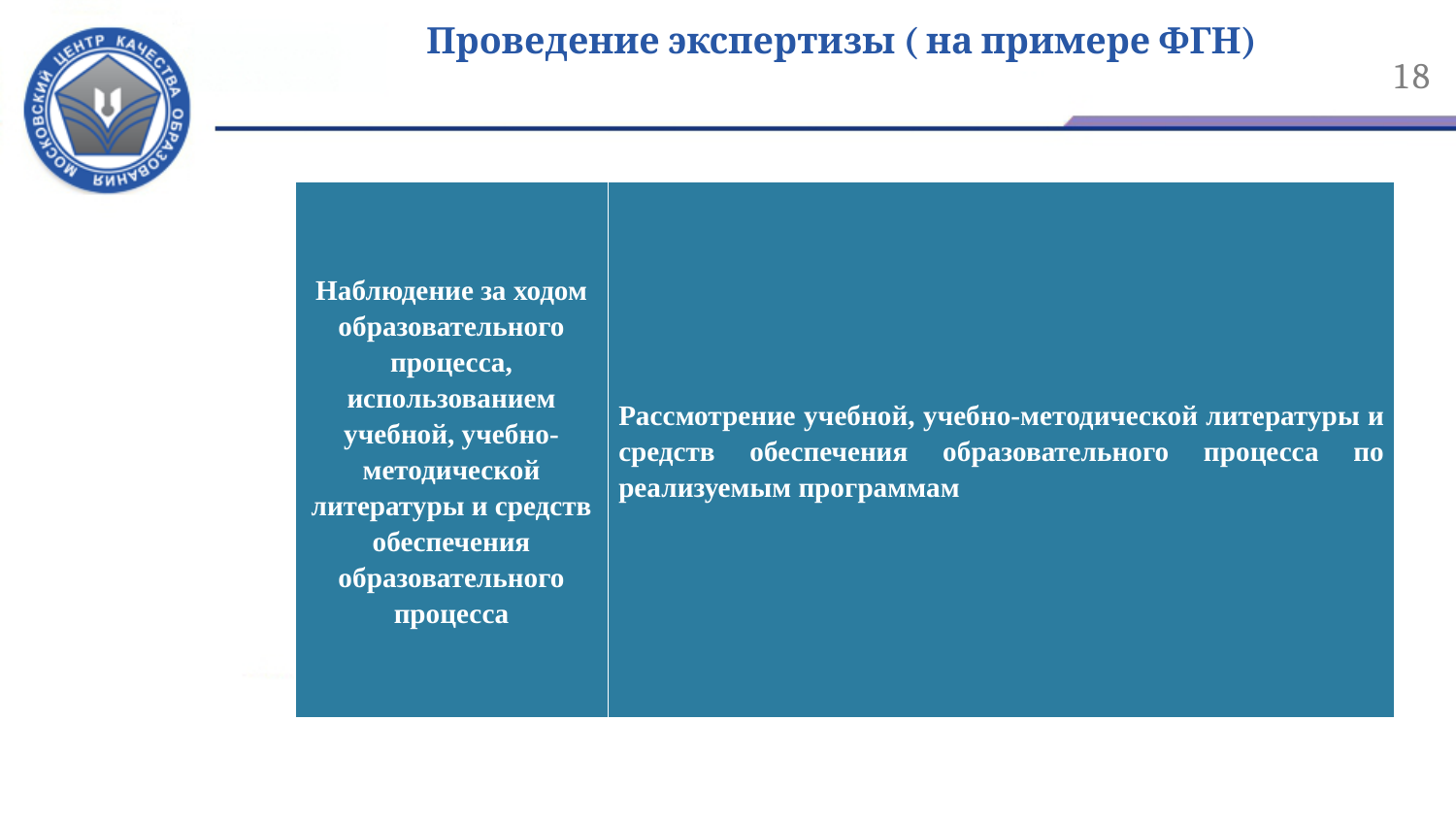

# Проведение экспертизы ( на примере ФГН)
18
| Наблюдение за ходом образовательного процесса, использованием учебной, учебно-методической литературы и средств обеспечения образовательного процесса | Рассмотрение учебной, учебно-методической литературы и средств обеспечения образовательного процесса по реализуемым программам |
| --- | --- |